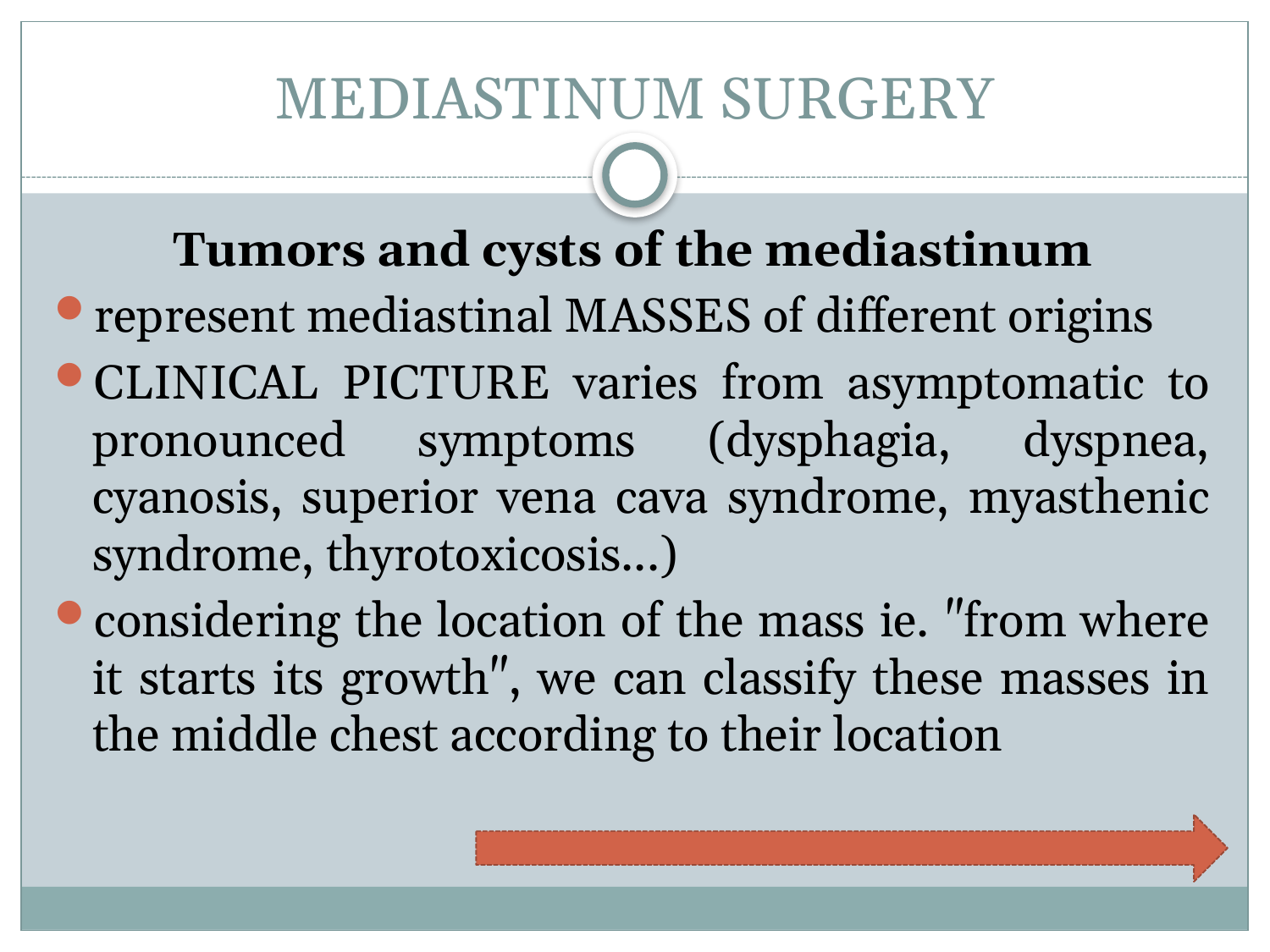

# MEDIASTINUM SURGERY
Tumors and cysts of the mediastinum
represent mediastinal MASSES of different origins
CLINICAL PICTURE varies from asymptomatic to pronounced symptoms (dysphagia, dyspnea, cyanosis, superior vena cava syndrome, myasthenic syndrome, thyrotoxicosis...)
considering the location of the mass ie. "from where it starts its growth", we can classify these masses in the middle chest according to their location